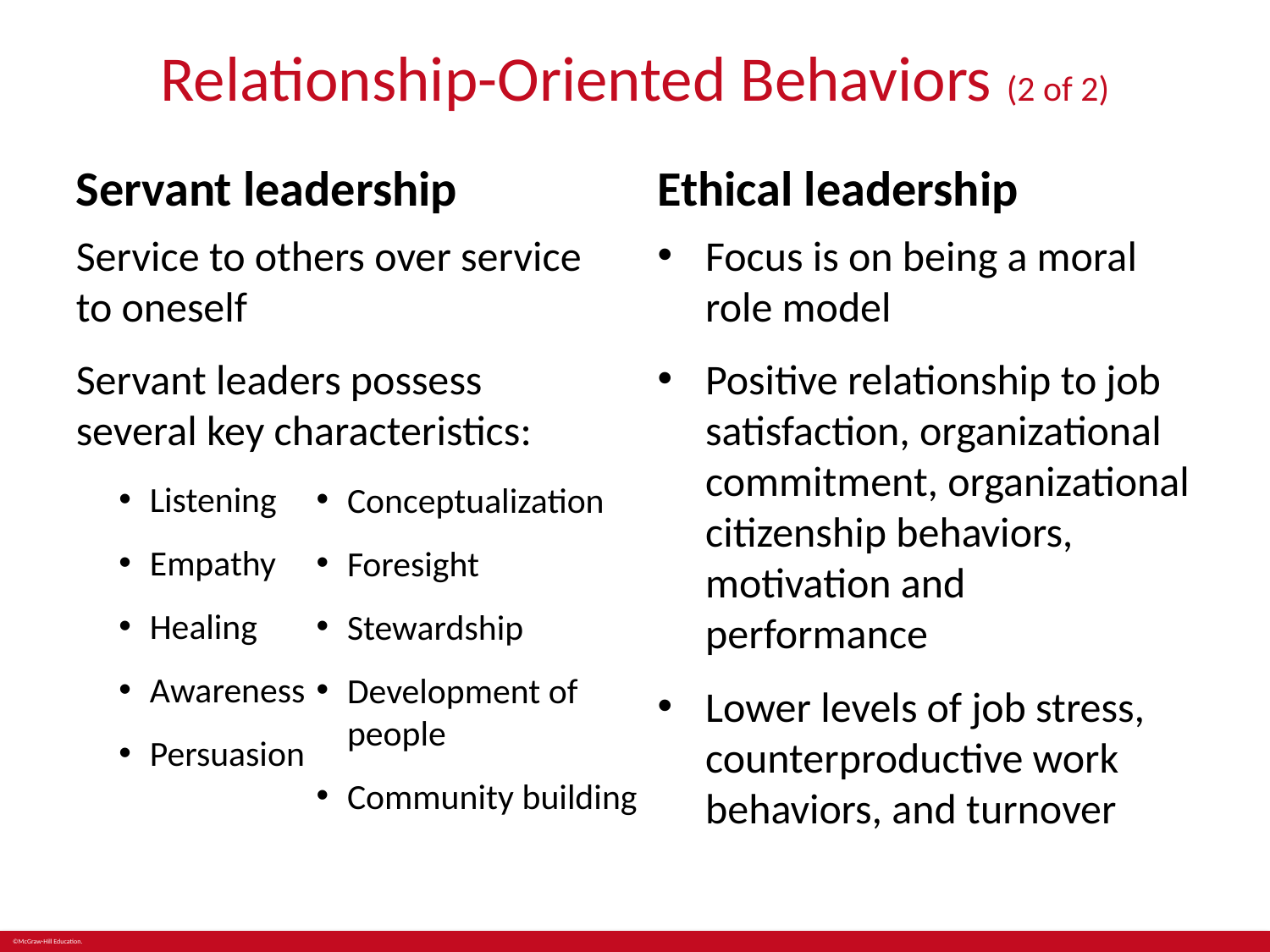

# Relationship-Oriented Behaviors (2 of 2)
Servant leadership
Ethical leadership
Service to others over service to oneself
Servant leaders possess several key characteristics:
Focus is on being a moral role model
Positive relationship to job satisfaction, organizational commitment, organizational citizenship behaviors, motivation and performance
Lower levels of job stress, counterproductive work behaviors, and turnover
Listening
Empathy
Healing
Awareness
Persuasion
Conceptualization
Foresight
Stewardship
Development of people
Community building